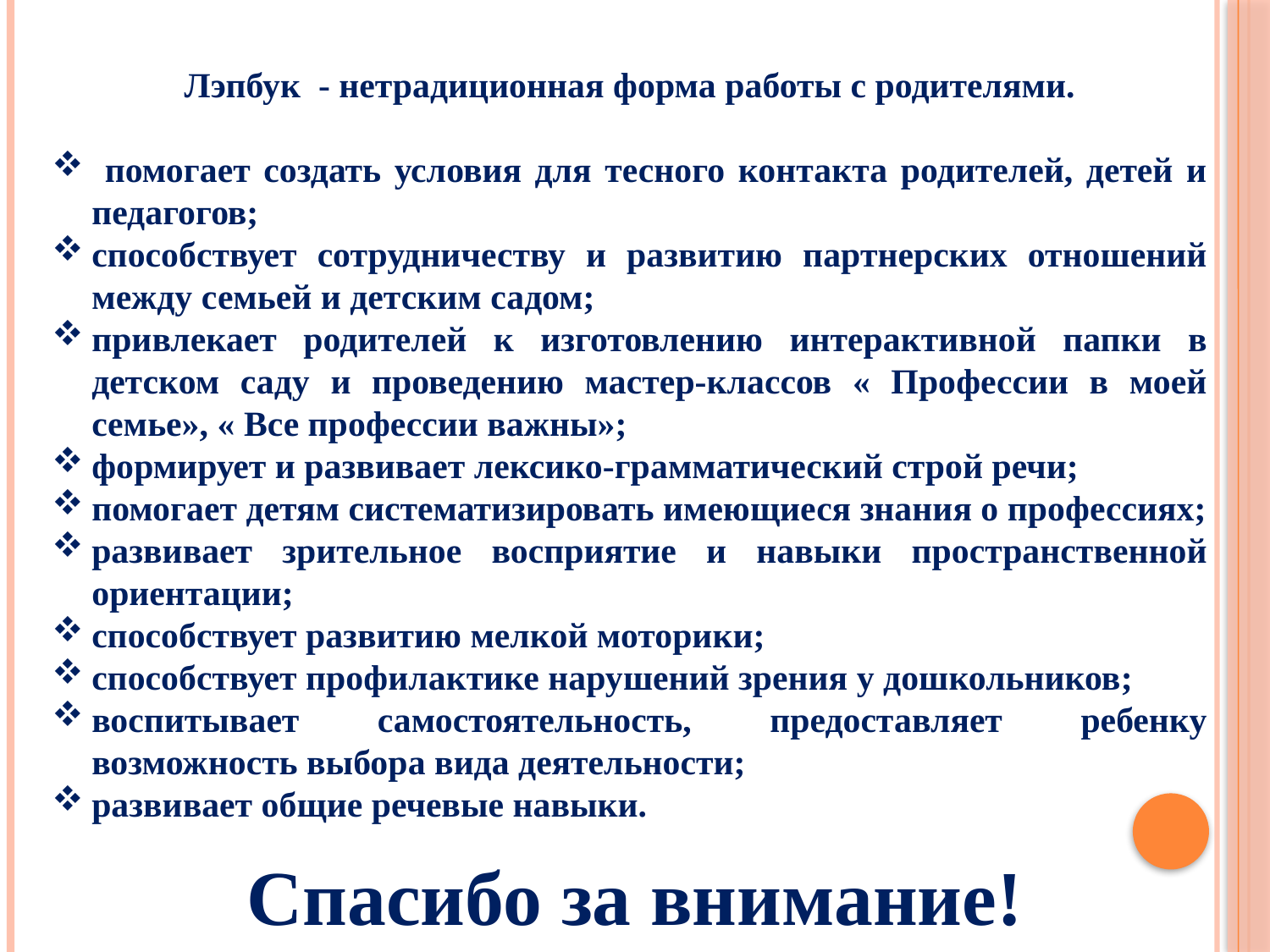

Лэпбук  - нетрадиционная форма работы с родителями.

 помогает создать условия для тесного контакта родителей, детей и педагогов;
способствует сотрудничеству и развитию партнерских отношений между семьей и детским садом;
привлекает родителей к изготовлению интерактивной папки в детском саду и проведению мастер-классов « Профессии в моей семье», « Все профессии важны»;
формирует и развивает лексико-грамматический строй речи;
помогает детям систематизировать имеющиеся знания о профессиях;
развивает зрительное восприятие и навыки пространственной ориентации;
способствует развитию мелкой моторики;
способствует профилактике нарушений зрения у дошкольников;
воспитывает самостоятельность, предоставляет ребенку возможность выбора вида деятельности;
развивает общие речевые навыки.
Спасибо за внимание!